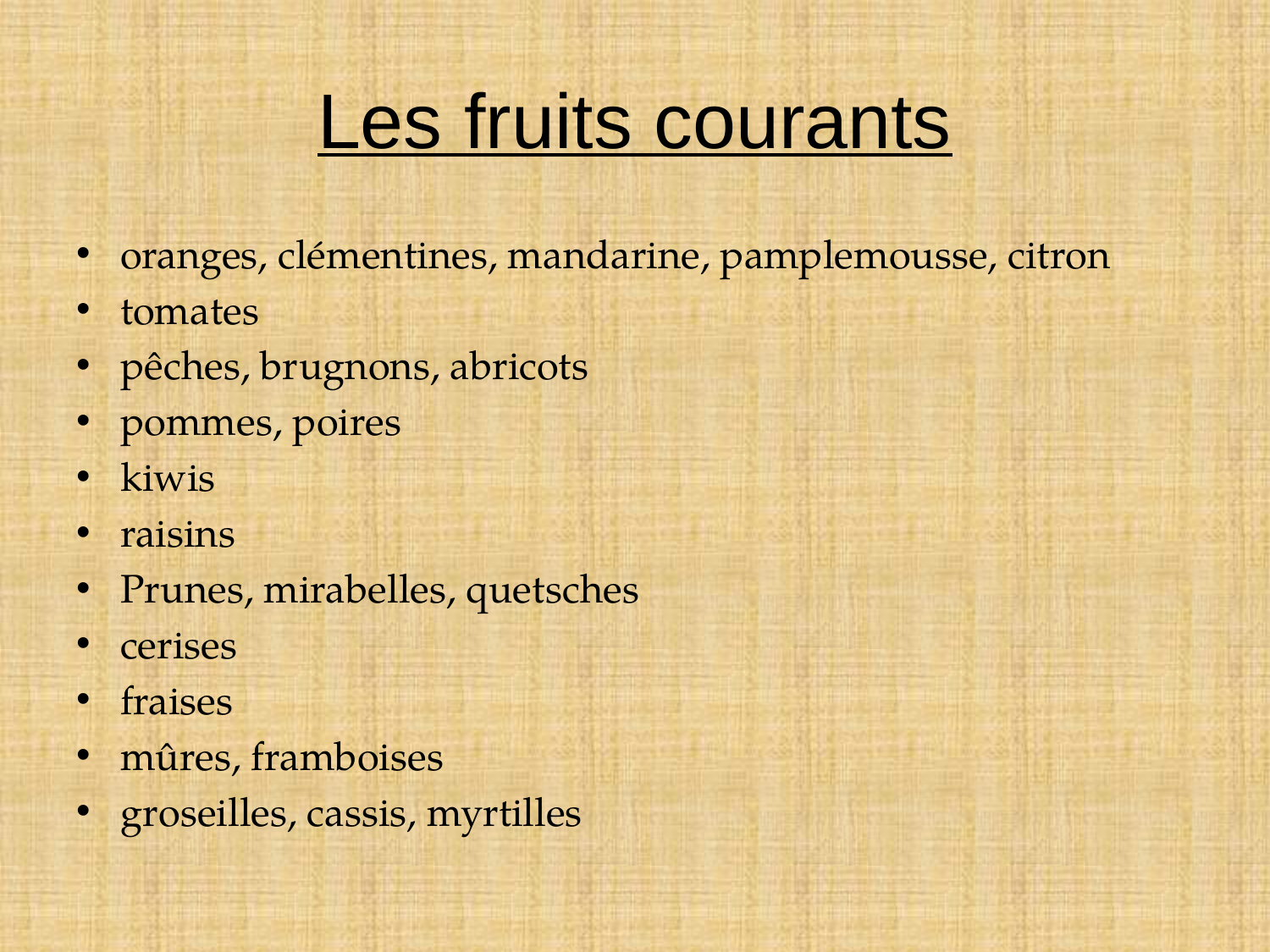

# Les fruits courants
oranges, clémentines, mandarine, pamplemousse, citron
tomates
pêches, brugnons, abricots
pommes, poires
kiwis
raisins
Prunes, mirabelles, quetsches
cerises
fraises
mûres, framboises
groseilles, cassis, myrtilles